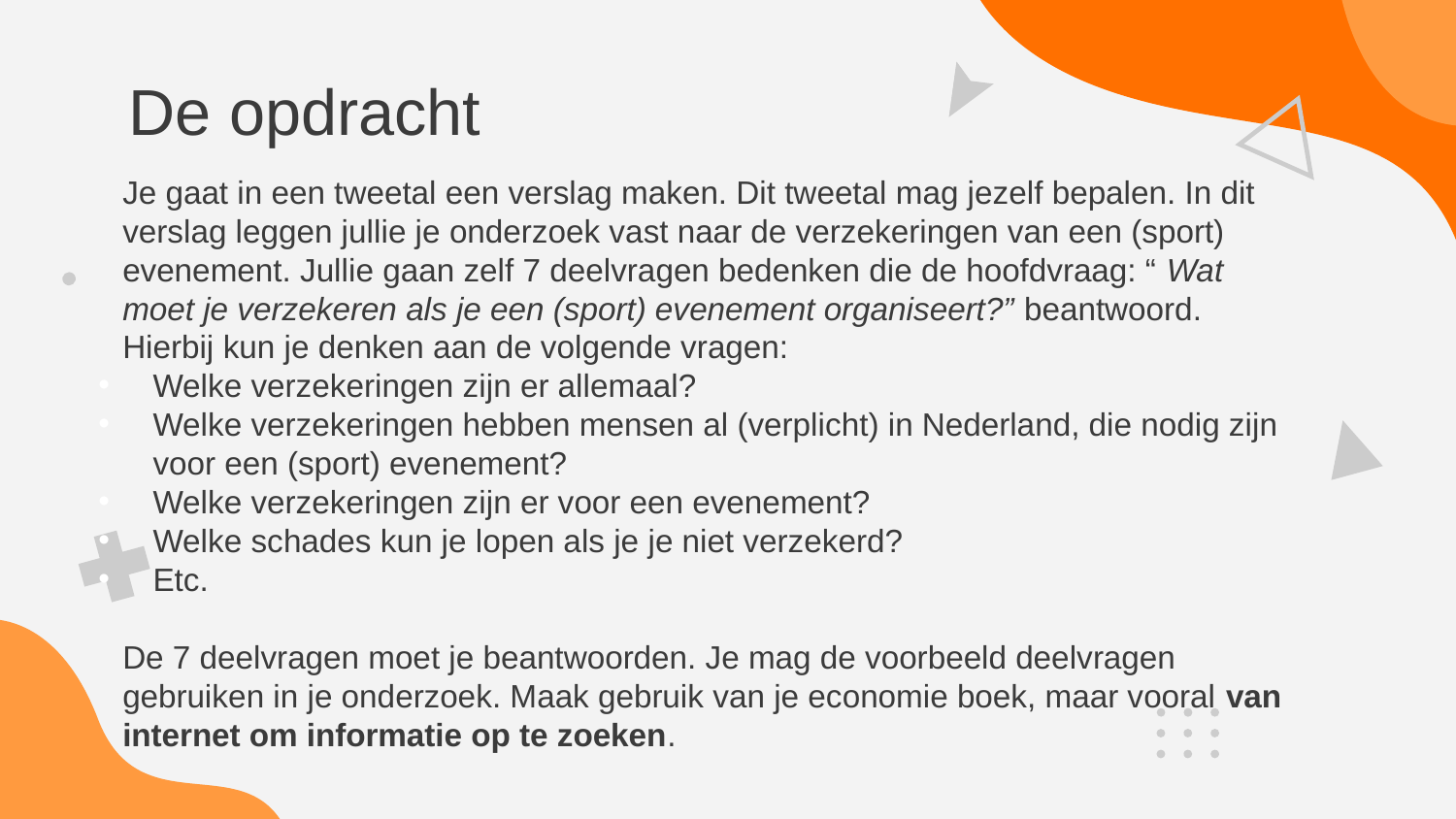

# De opdracht

Je gaat in een tweetal een verslag maken. Dit tweetal mag jezelf bepalen. In dit verslag leggen jullie je onderzoek vast naar de verzekeringen van een (sport) evenement. Jullie gaan zelf 7 deelvragen bedenken die de hoofdvraag: “ Wat moet je verzekeren als je een (sport) evenement organiseert?” beantwoord. Hierbij kun je denken aan de volgende vragen:
Welke verzekeringen zijn er allemaal?
Welke verzekeringen hebben mensen al (verplicht) in Nederland, die nodig zijn voor een (sport) evenement?
Welke verzekeringen zijn er voor een evenement?
Welke schades kun je lopen als je je niet verzekerd?
Etc.

De 7 deelvragen moet je beantwoorden. Je mag de voorbeeld deelvragen gebruiken in je onderzoek. Maak gebruik van je economie boek, maar vooral van internet om informatie op te zoeken.